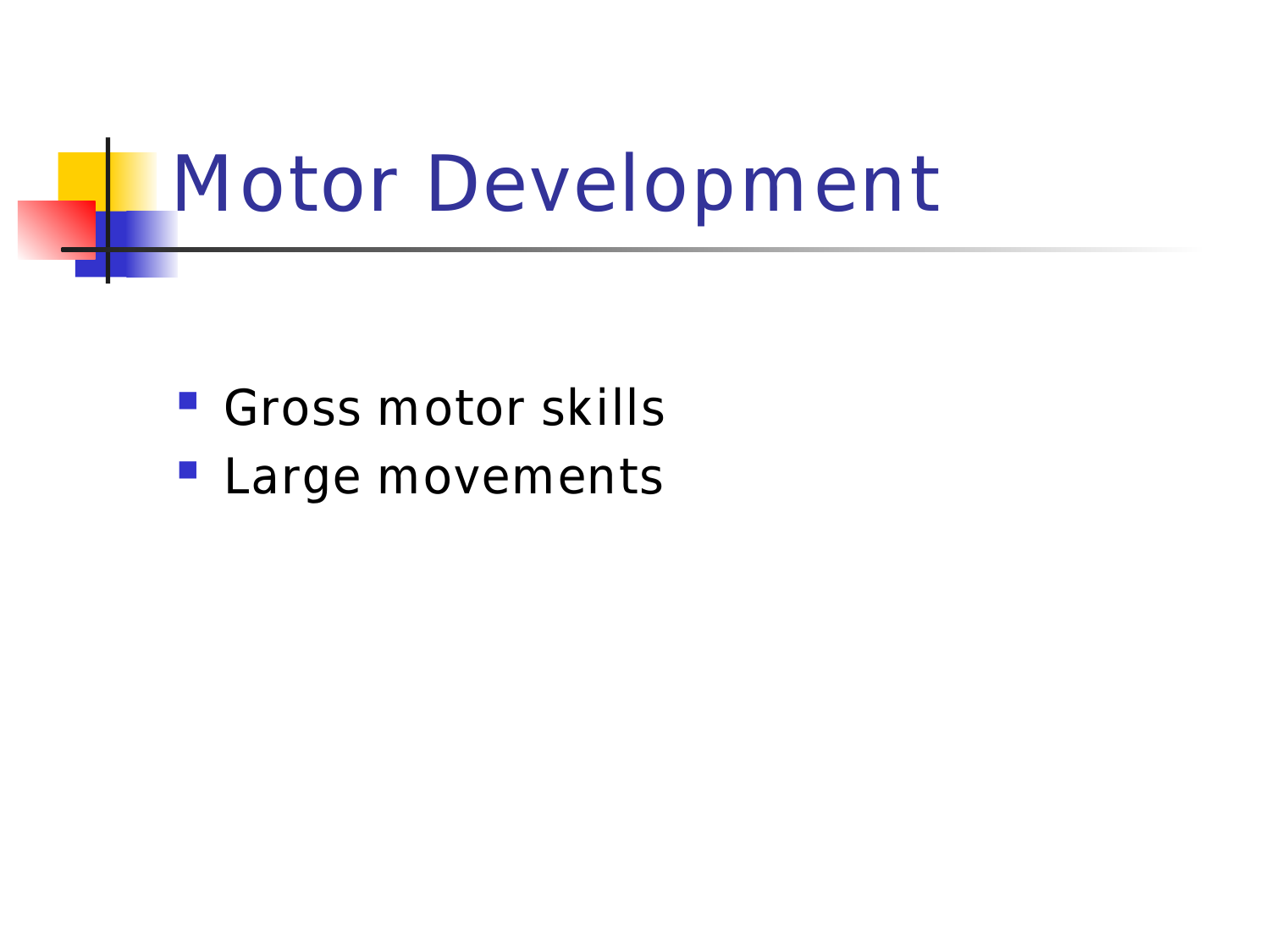

# Motor Development

Gross motor skills
Large movements